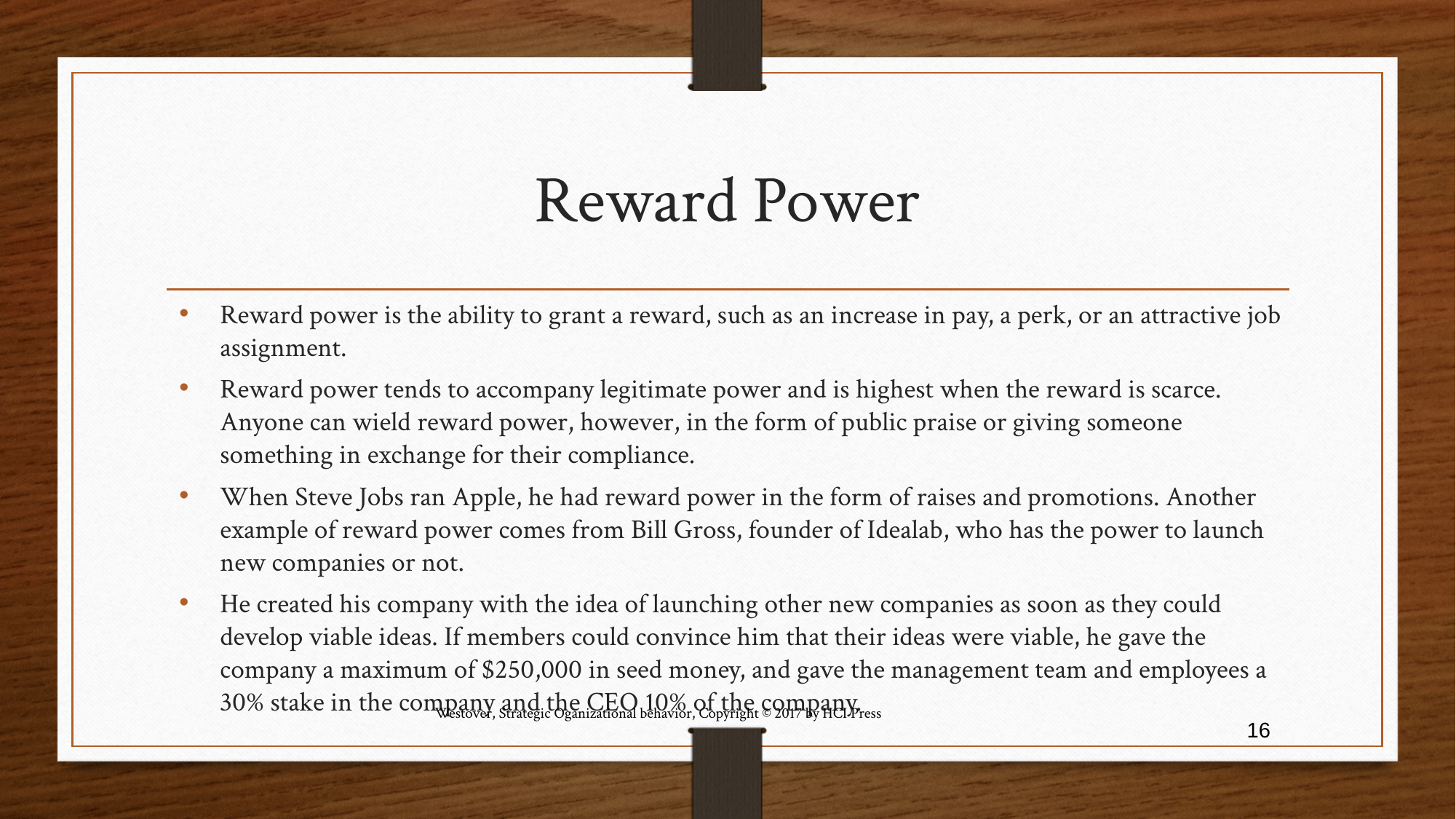

# Reward Power
Reward power is the ability to grant a reward, such as an increase in pay, a perk, or an attractive job assignment.
Reward power tends to accompany legitimate power and is highest when the reward is scarce. Anyone can wield reward power, however, in the form of public praise or giving someone something in exchange for their compliance.
When Steve Jobs ran Apple, he had reward power in the form of raises and promotions. Another example of reward power comes from Bill Gross, founder of Idealab, who has the power to launch new companies or not.
He created his company with the idea of launching other new companies as soon as they could develop viable ideas. If members could convince him that their ideas were viable, he gave the company a maximum of $250,000 in seed money, and gave the management team and employees a 30% stake in the company and the CEO 10% of the company.
Westover, Strategic Oganizational behavior, Copyright © 2017 by HCI Press
16